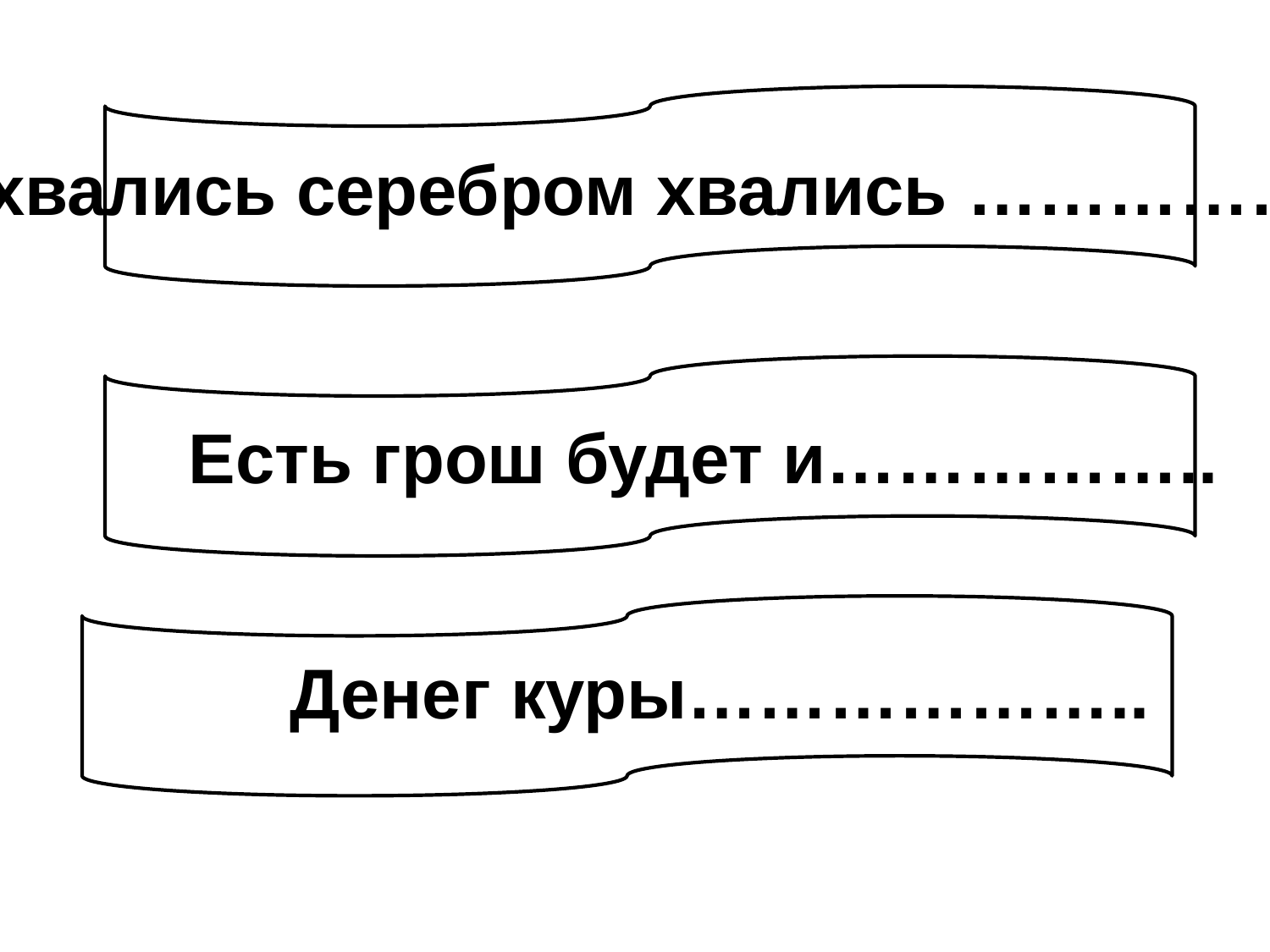

Не хвались серебром хвались …………………

Есть грош будет и……………..

Денег куры………………..